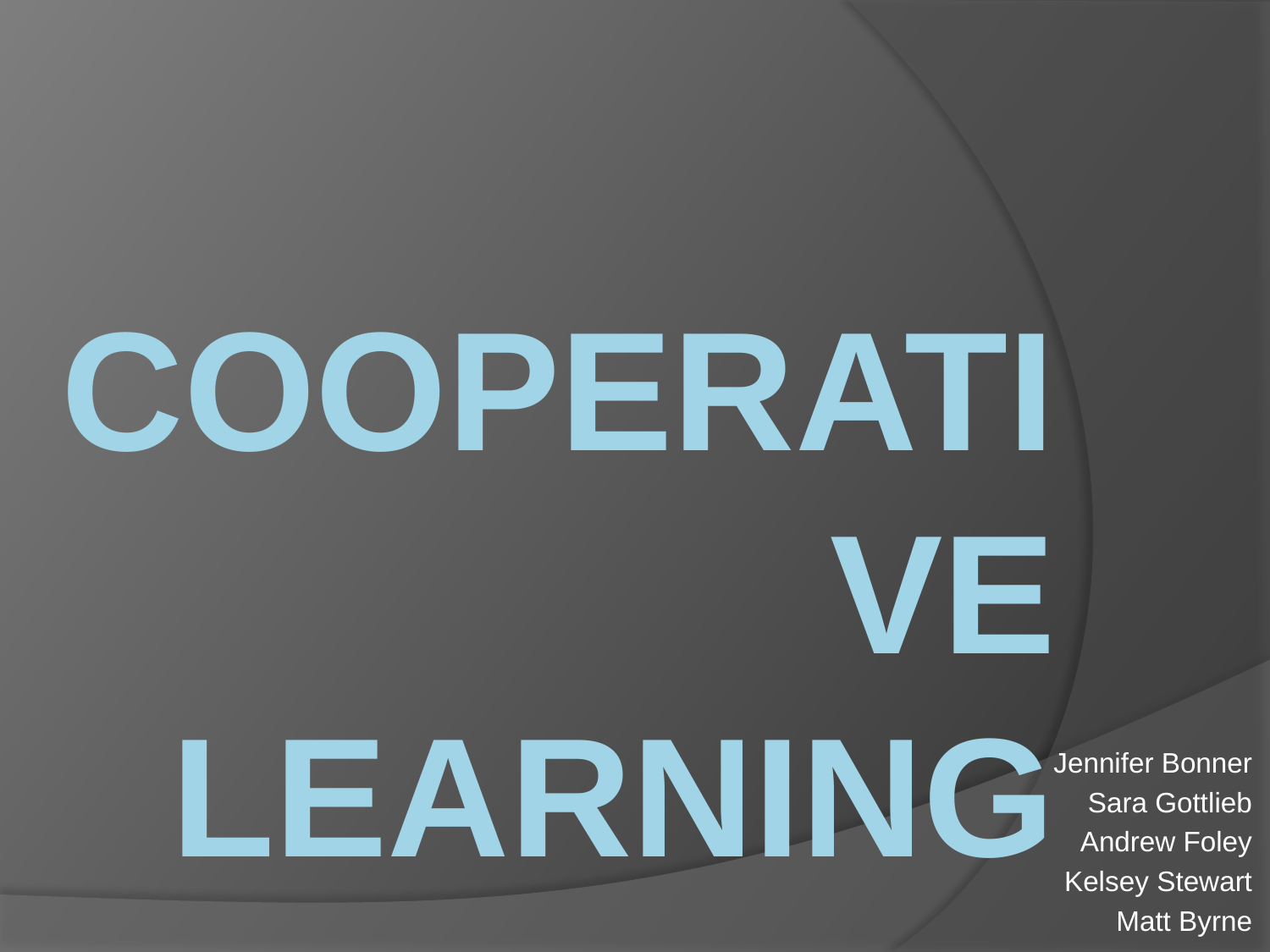

# Cooperative Learning
Jennifer Bonner
Sara Gottlieb
Andrew Foley
Kelsey Stewart
Matt Byrne